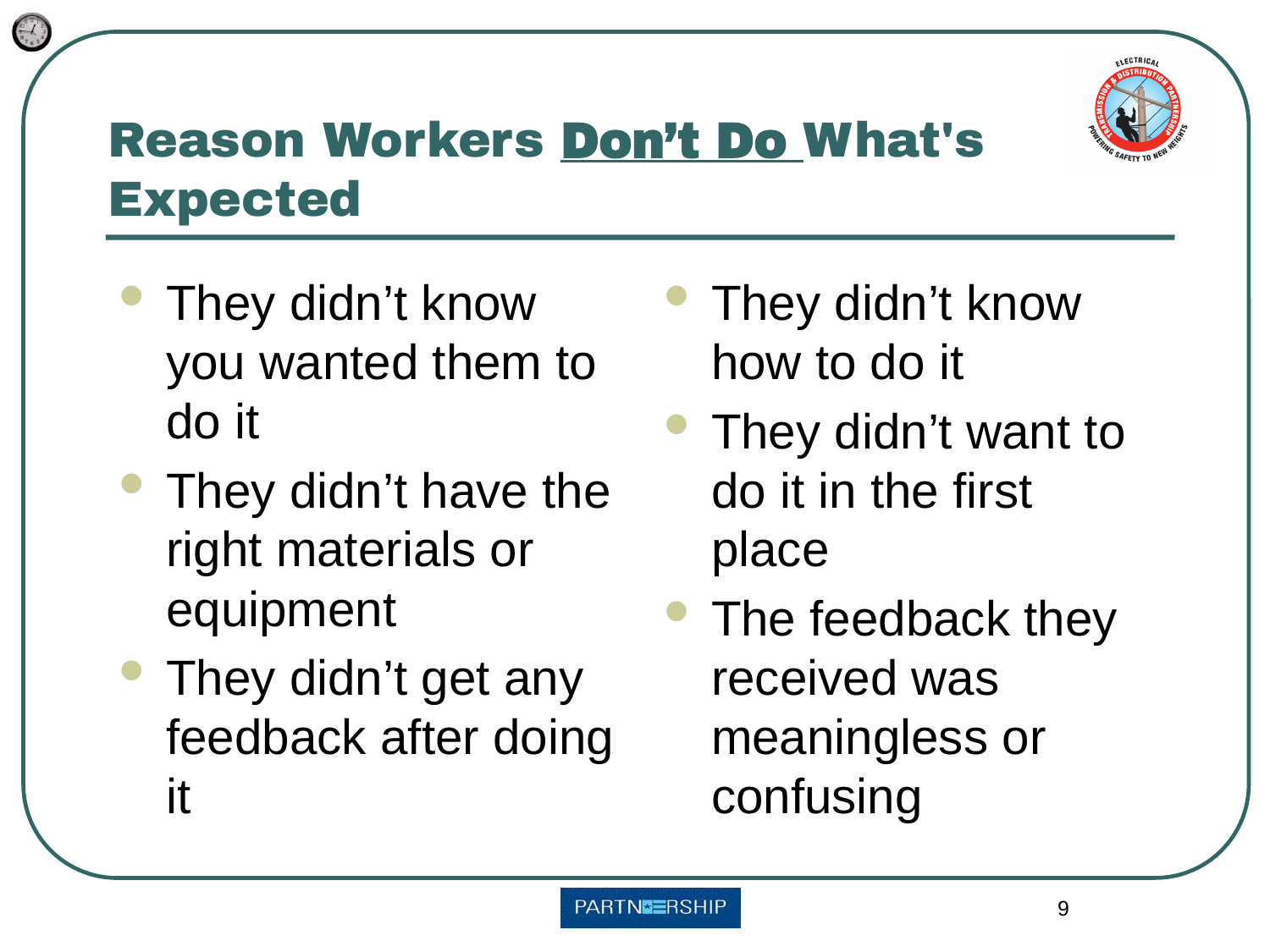

# Reason Workers Don’t Do What's Expected
They didn’t know you wanted them to do it
They didn’t have the right materials or equipment
They didn’t get any feedback after doing it
They didn’t know how to do it
They didn’t want to do it in the first place
The feedback they received was meaningless or confusing
9